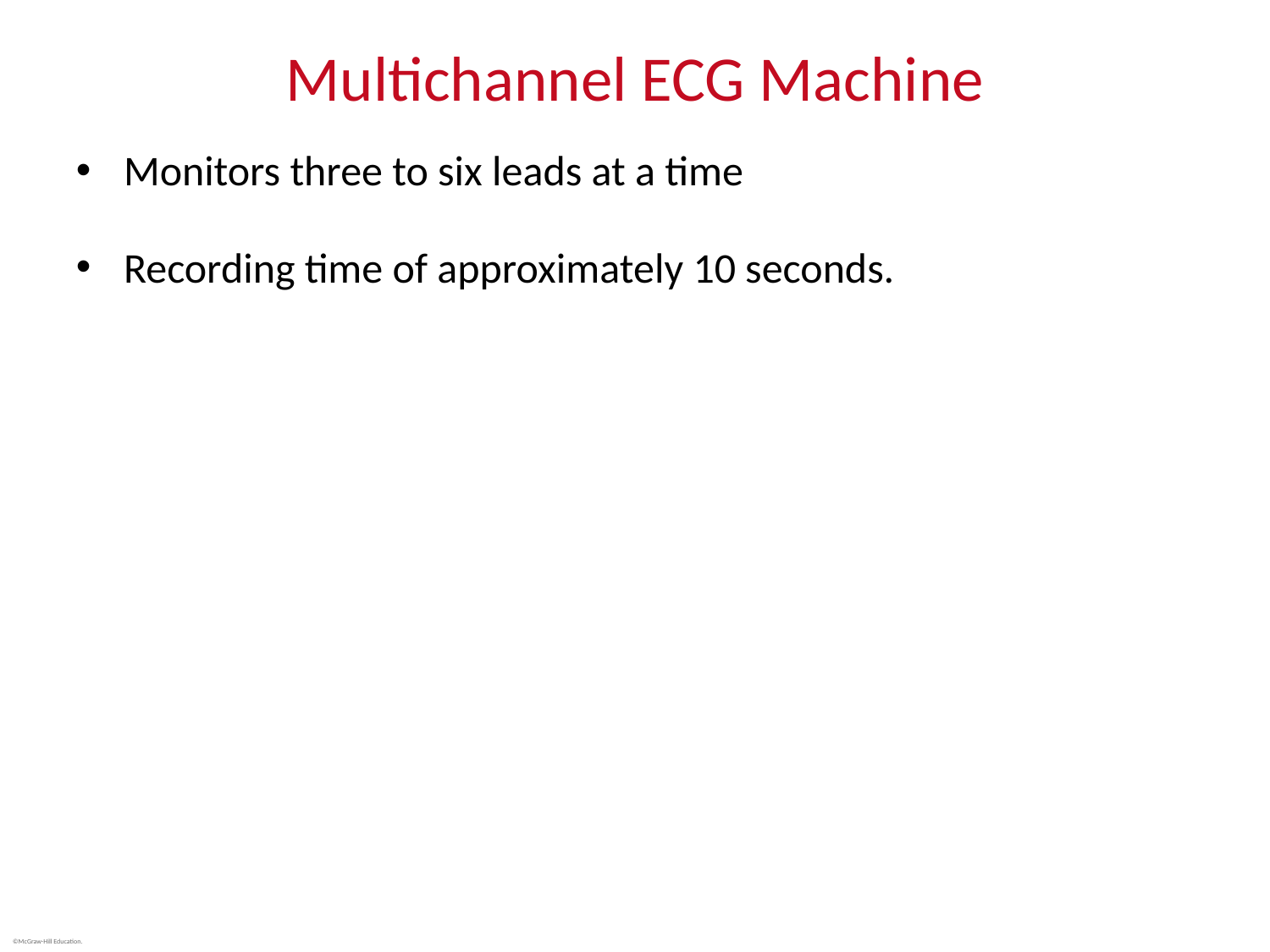

# Multichannel ECG Machine
Monitors three to six leads at a time
Recording time of approximately 10 seconds.